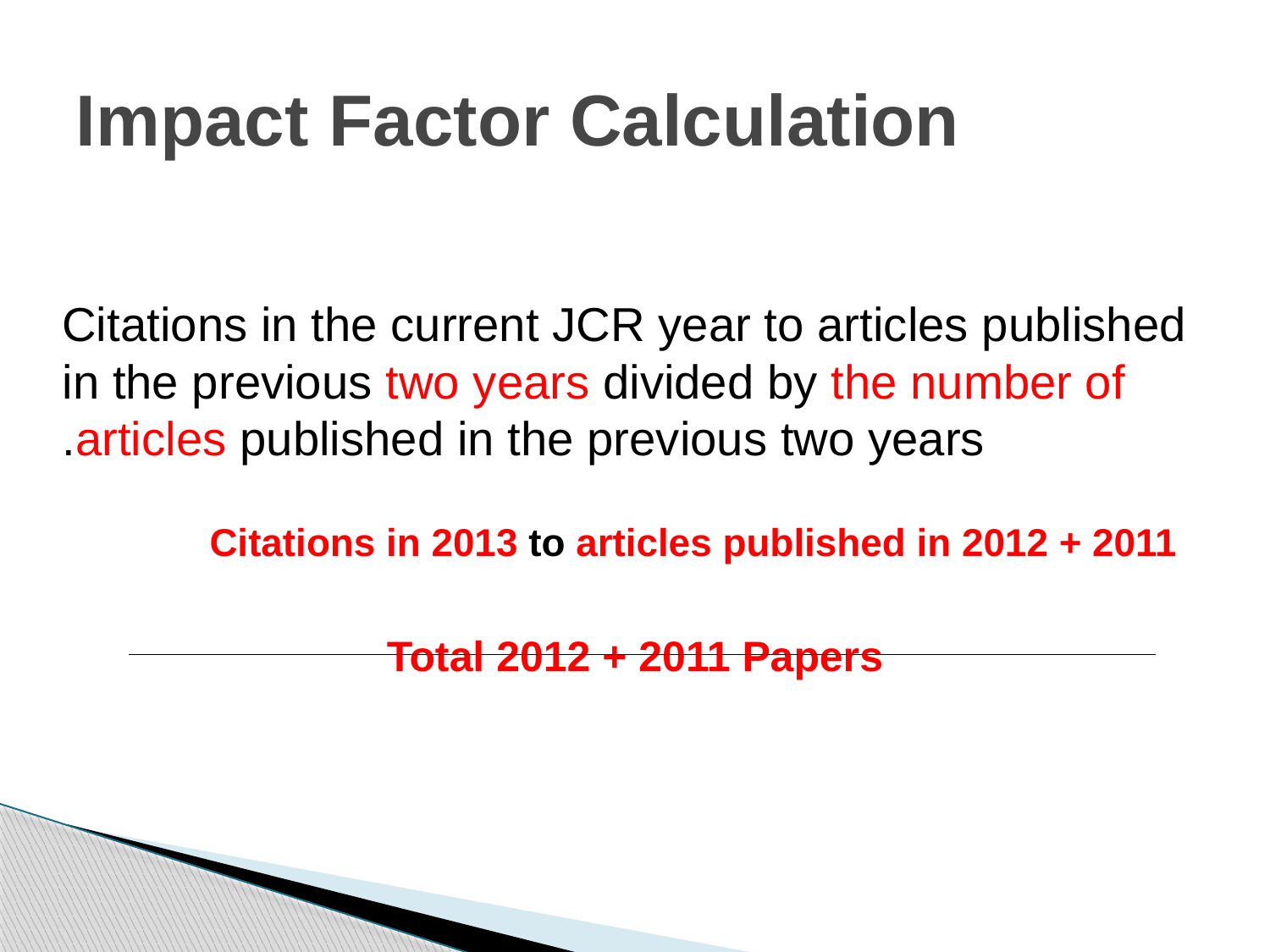

# Impact Factor Calculation
Citations in the current JCR year to articles published in the previous two years divided by the number of articles published in the previous two years.

	  Citations in 2013 to articles published in 2012 + 2011

	Total 2012 + 2011 Papers